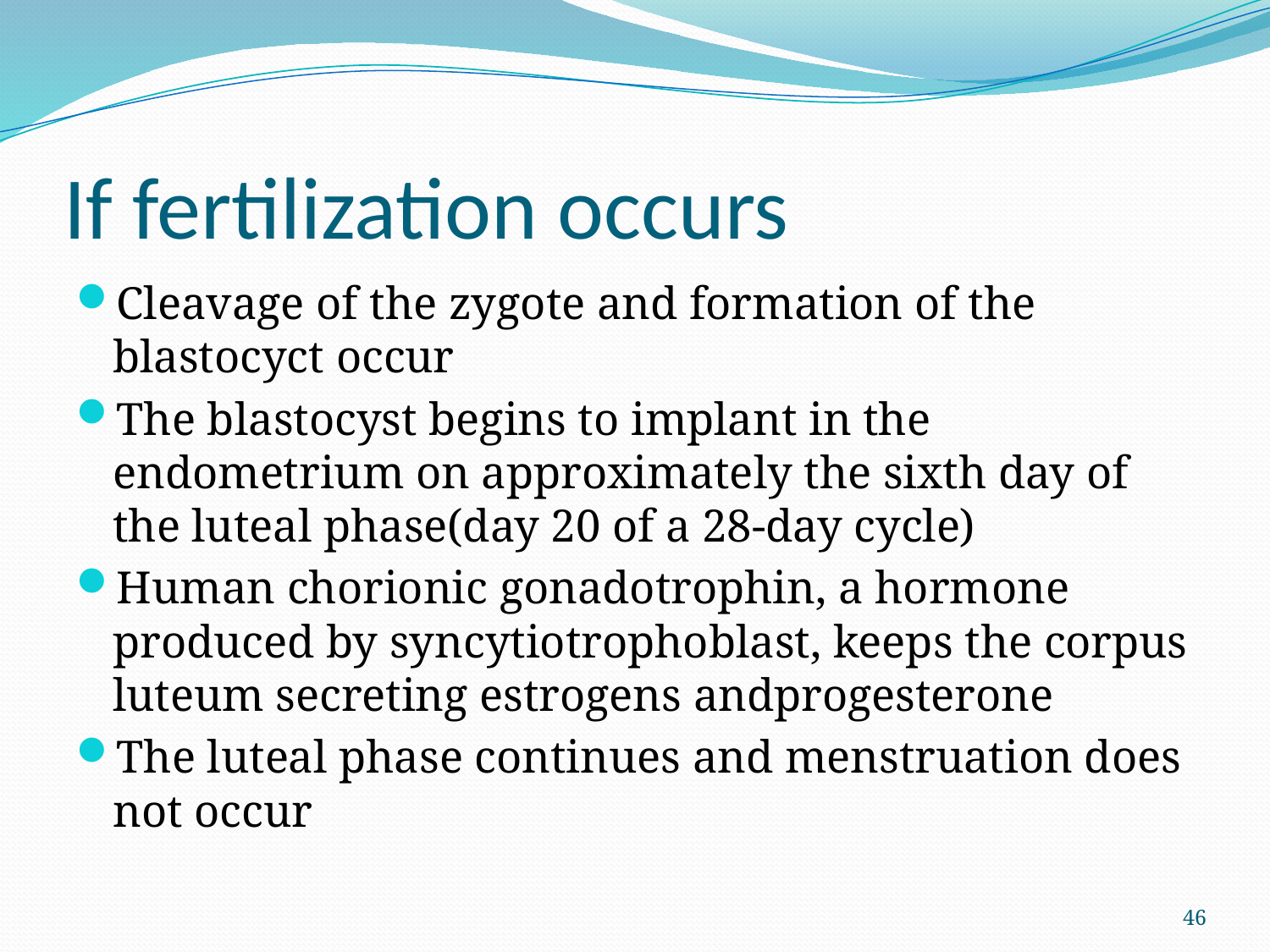

# If fertilization occurs
Cleavage of the zygote and formation of the blastocyct occur
The blastocyst begins to implant in the endometrium on approximately the sixth day of the luteal phase(day 20 of a 28-day cycle)
Human chorionic gonadotrophin, a hormone produced by syncytiotrophoblast, keeps the corpus luteum secreting estrogens andprogesterone
The luteal phase continues and menstruation does not occur
46